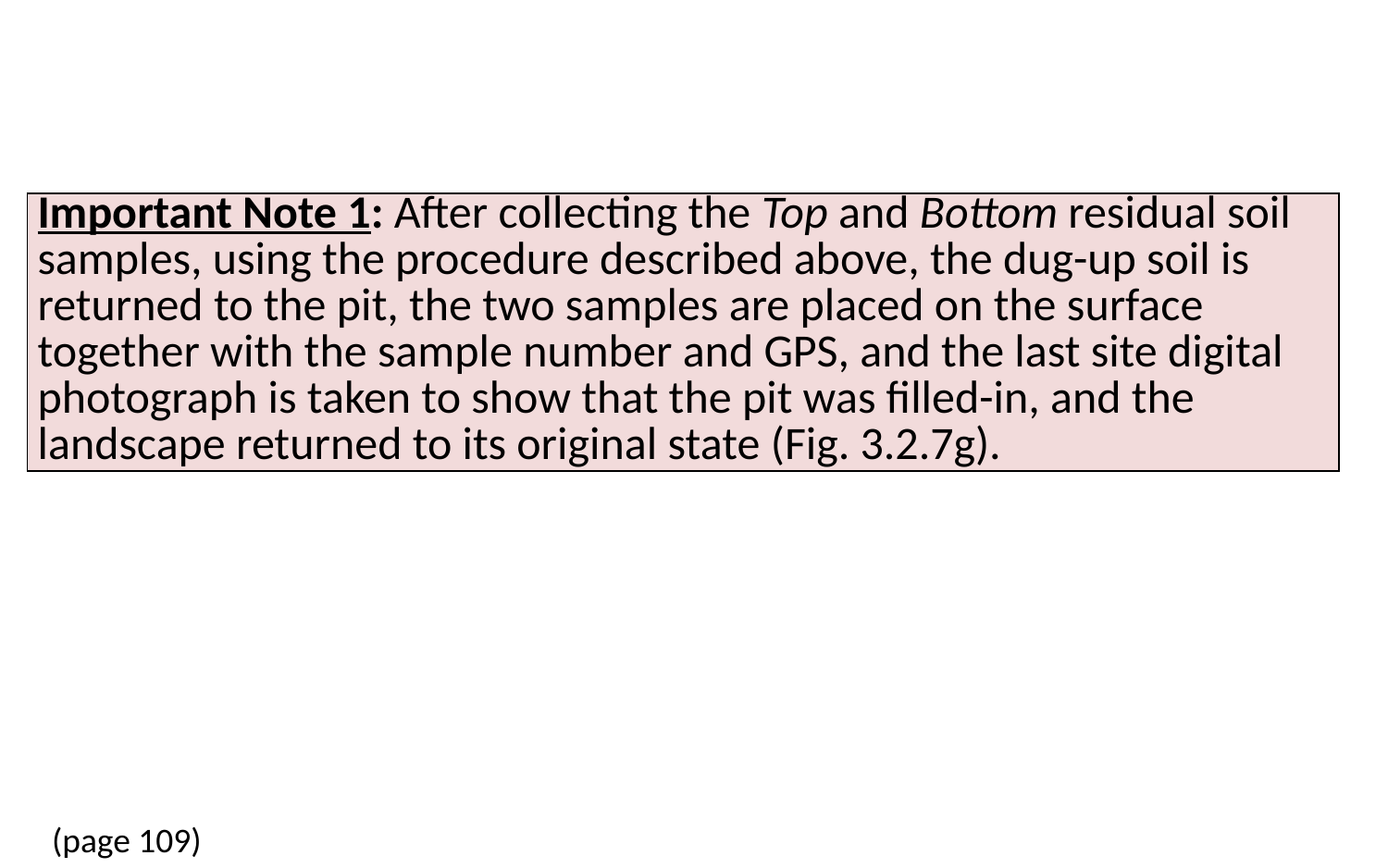

| Important Note 1: After collecting the Top and Bottom residual soil samples, using the procedure described above, the dug-up soil is returned to the pit, the two samples are placed on the surface together with the sample number and GPS, and the last site digital photograph is taken to show that the pit was filled-in, and the landscape returned to its original state (Fig. 3.2.7g). |
| --- |
(page 109)